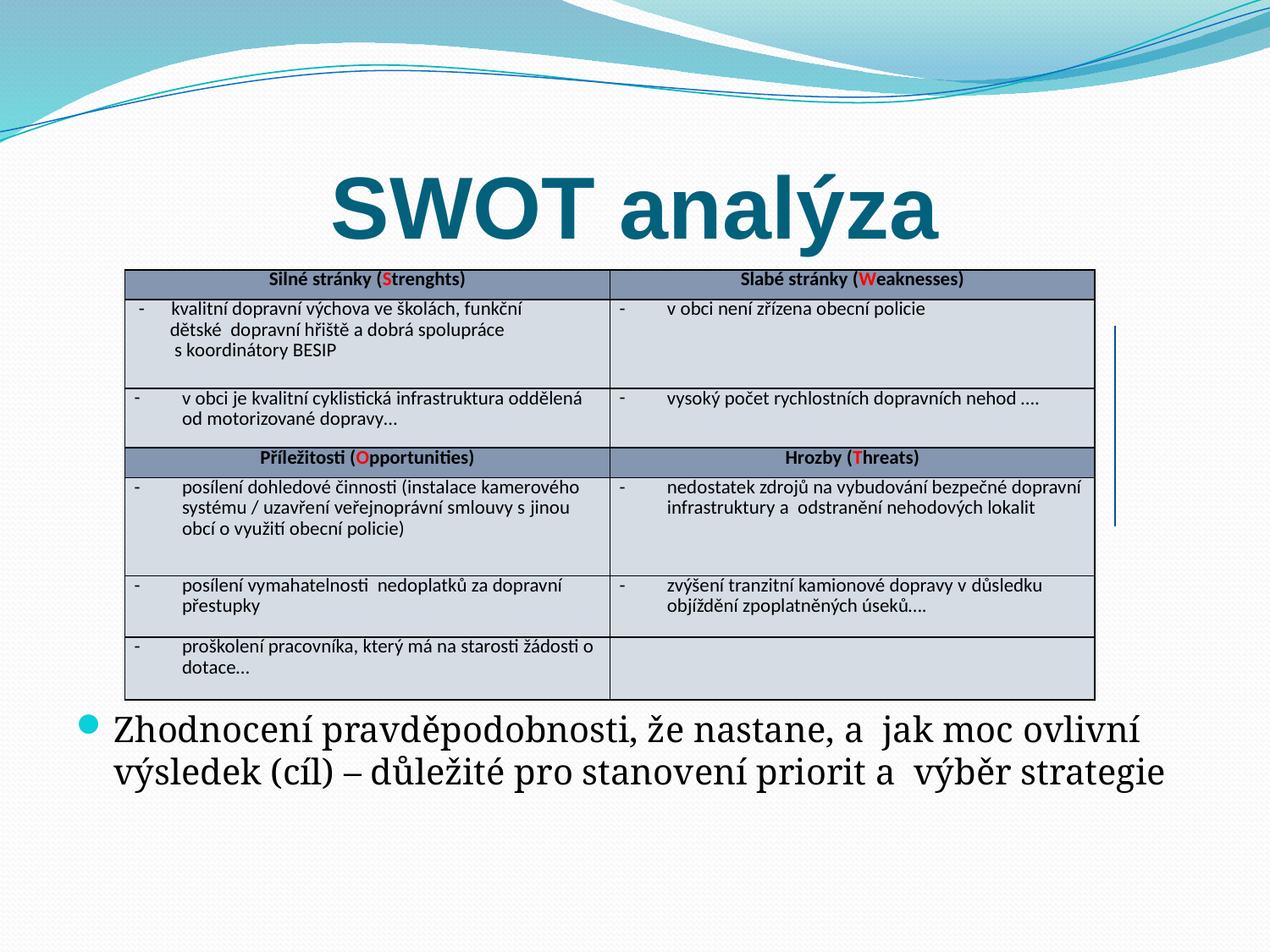

# SWOT analýza

Zhodnocení pravděpodobnosti, že nastane, a  jak moc ovlivní výsledek (cíl) – důležité pro stanovení priorit a  výběr strategie

| Silné stránky (Strenghts) | Slabé stránky (Weaknesses) |
| --- | --- |
| - kvalitní dopravní výchova ve školách, funkční dětské dopravní hřiště a dobrá spolupráce s koordinátory BESIP | v obci není zřízena obecní policie |
| v obci je kvalitní cyklistická infrastruktura oddělená od motorizované dopravy… | vysoký počet rychlostních dopravních nehod …. |
| Příležitosti (Opportunities) | Hrozby (Threats) |
| posílení dohledové činnosti (instalace kamerového systému / uzavření veřejnoprávní smlouvy s jinou obcí o využití obecní policie) | nedostatek zdrojů na vybudování bezpečné dopravní infrastruktury a odstranění nehodových lokalit |
| posílení vymahatelnosti nedoplatků za dopravní přestupky | zvýšení tranzitní kamionové dopravy v důsledku objíždění zpoplatněných úseků…. |
| proškolení pracovníka, který má na starosti žádosti o dotace… |  |